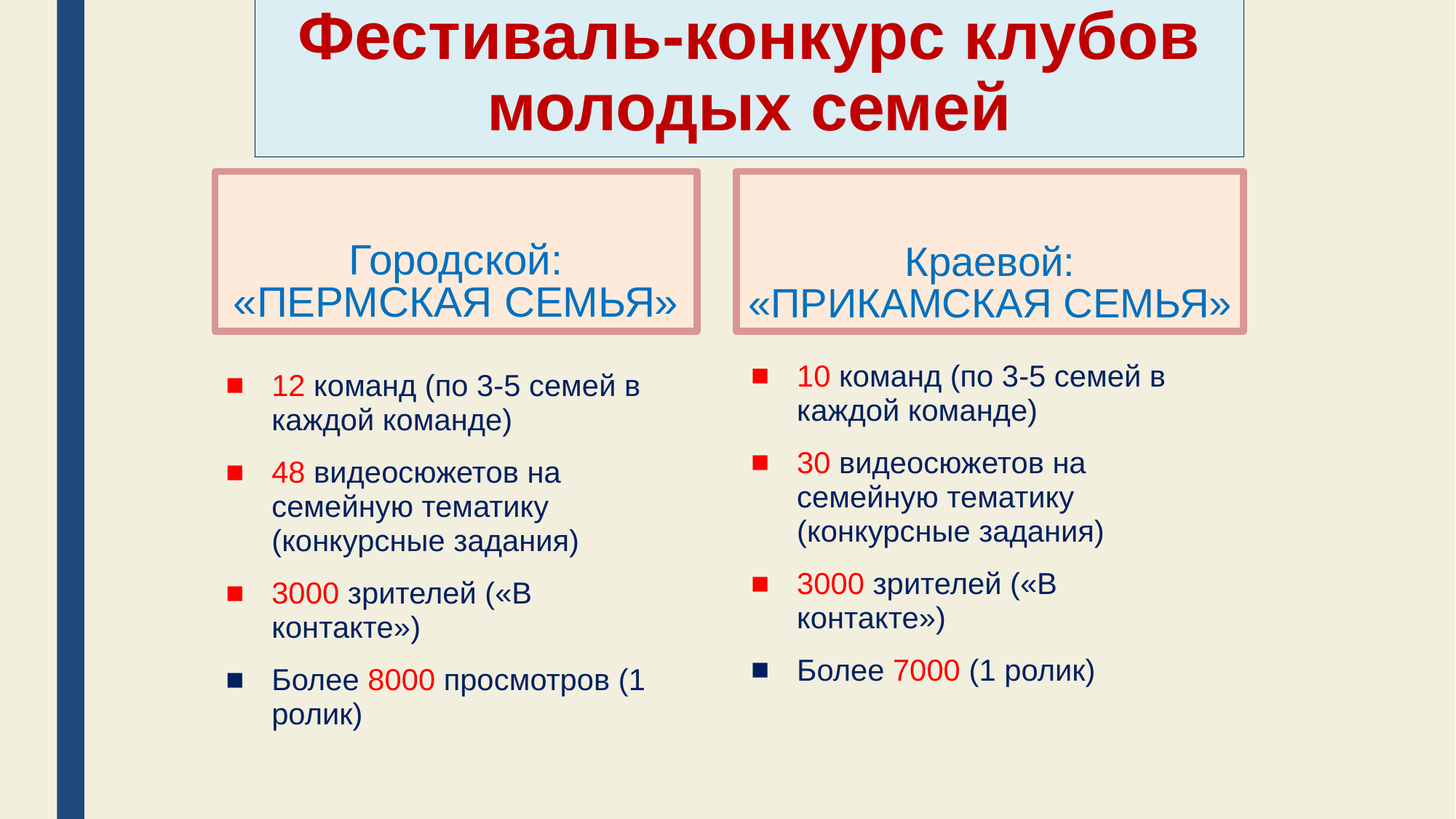

# Фестиваль-конкурс клубов молодых семей
Городской:
«ПЕРМСКАЯ СЕМЬЯ»
Краевой:
«ПРИКАМСКАЯ СЕМЬЯ»
10 команд (по 3-5 семей в каждой команде)
30 видеосюжетов на семейную тематику (конкурсные задания)
3000 зрителей («В контакте»)
Более 7000 (1 ролик)

12 команд (по 3-5 семей в каждой команде)
48 видеосюжетов на семейную тематику (конкурсные задания)
3000 зрителей («В контакте»)
Более 8000 просмотров (1 ролик)